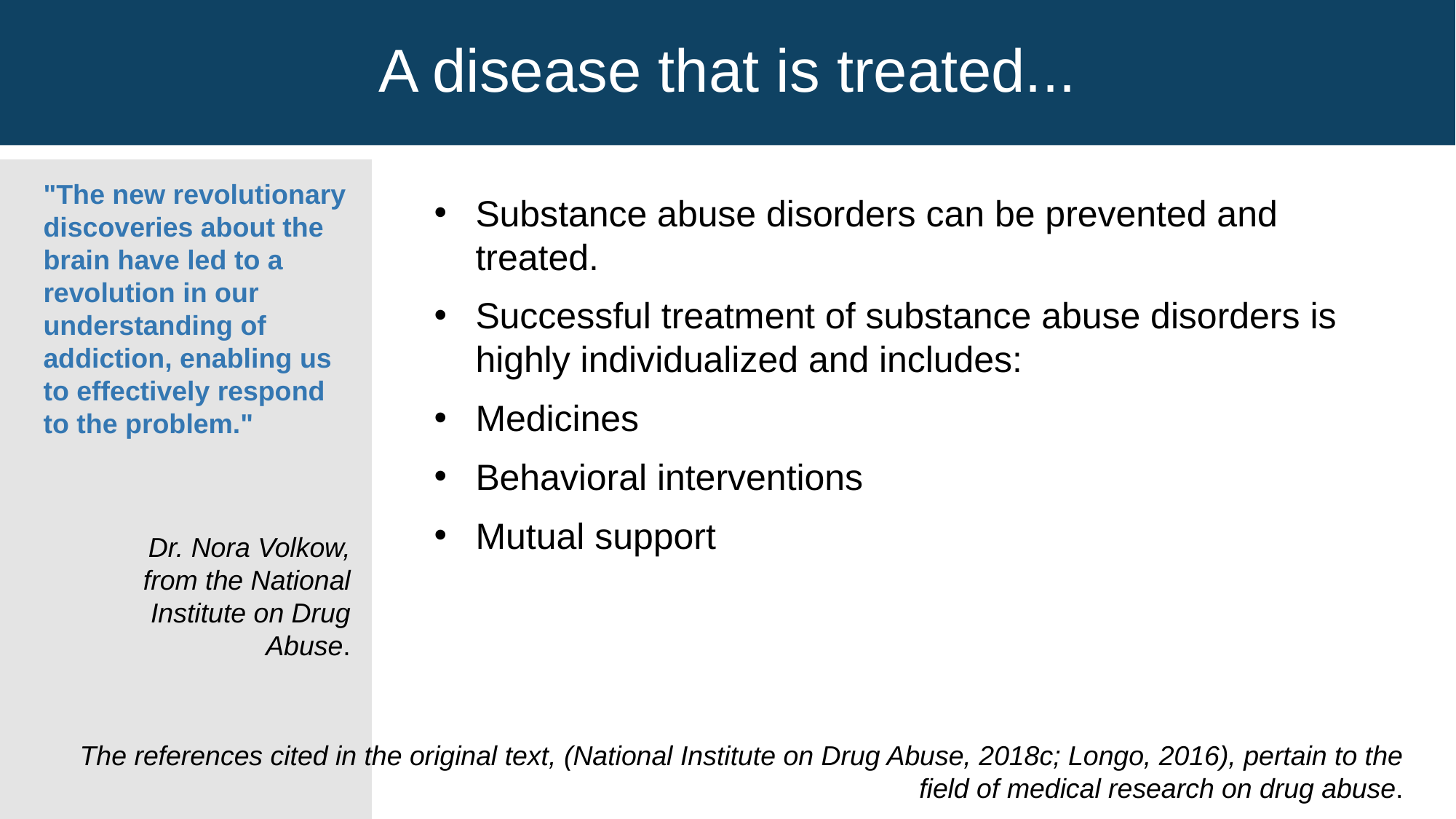

# A disease that is treated...

"The new revolutionary discoveries about the brain have led to a revolution in our understanding of addiction, enabling us to effectively respond to the problem."
Substance abuse disorders can be prevented and treated.
Successful treatment of substance abuse disorders is highly individualized and includes:
Medicines
Behavioral interventions
Mutual support
Dr. Nora Volkow, from the National Institute on Drug Abuse.
The references cited in the original text, (National Institute on Drug Abuse, 2018c; Longo, 2016), pertain to the field of medical research on drug abuse.